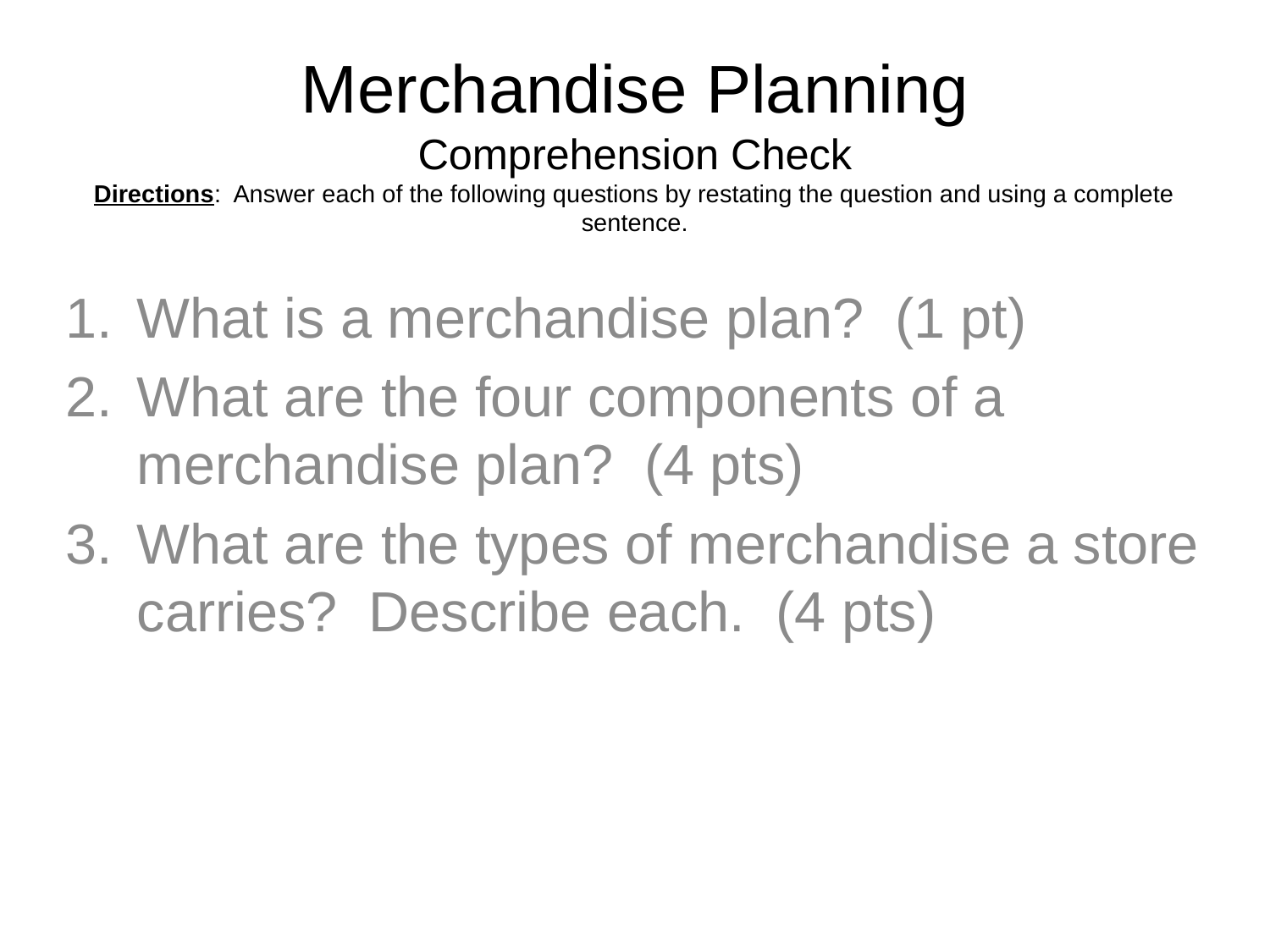

# Merchandise Planning Comprehension Check Directions:  Answer each of the following questions by restating the question and using a complete sentence.
What is a merchandise plan?  (1 pt)
What are the four components of a merchandise plan?  (4 pts)
What are the types of merchandise a store carries?  Describe each.  (4 pts)